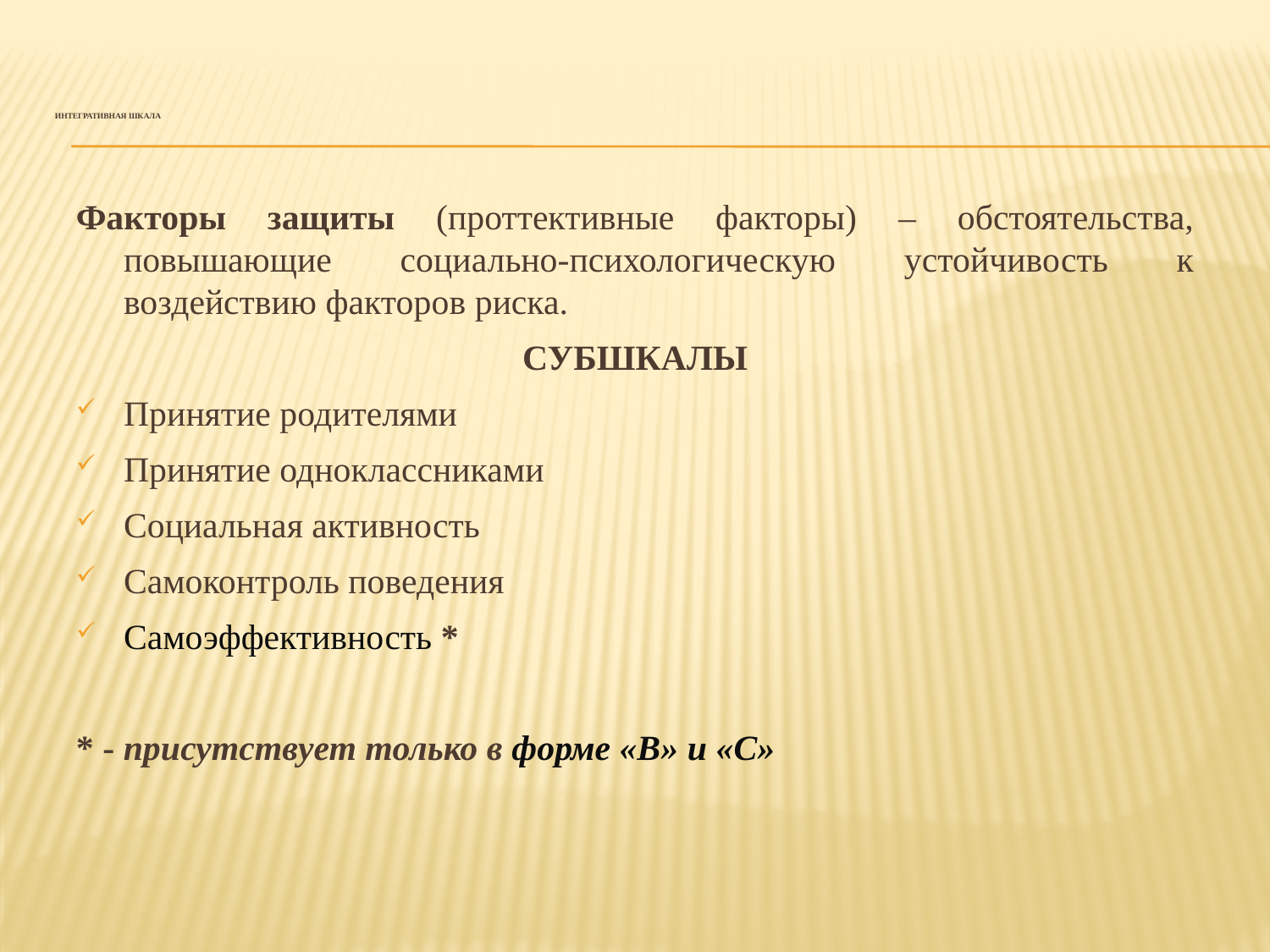

# ИНТЕГРАТИВНАЯ ШКАЛА

Факторы защиты (проттективные факторы) – обстоятельства, повышающие социально-психологическую устойчивость к воздействию факторов риска.
СУБШКАЛЫ
Принятие родителями
Принятие одноклассниками
Социальная активность
Самоконтроль поведения
Самоэффективность *

* - присутствует только в форме «В» и «С»